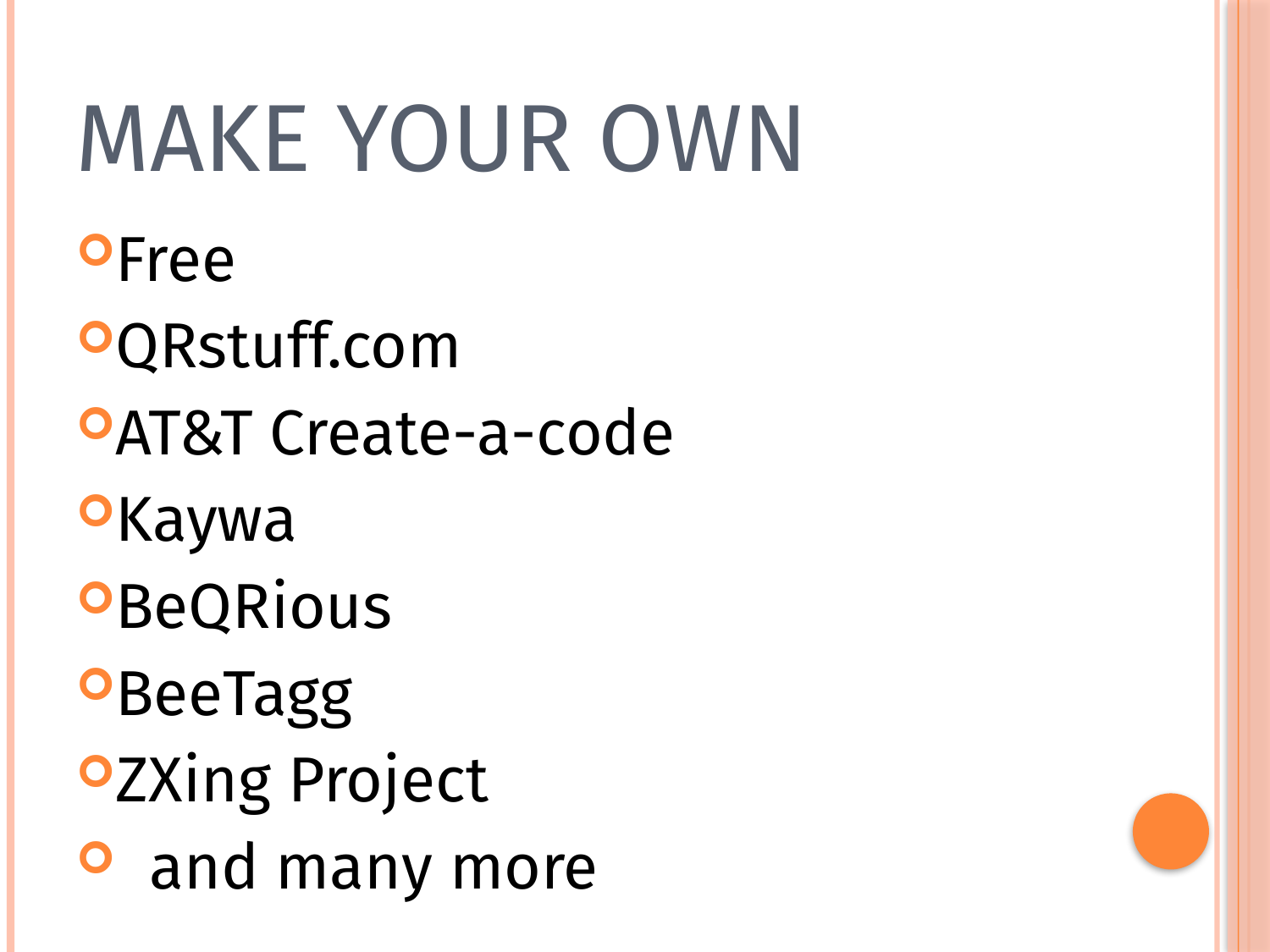

# Make your own
Free
QRstuff.com
AT&T Create-a-code
Kaywa
BeQRious
BeeTagg
ZXing Project
  and many more